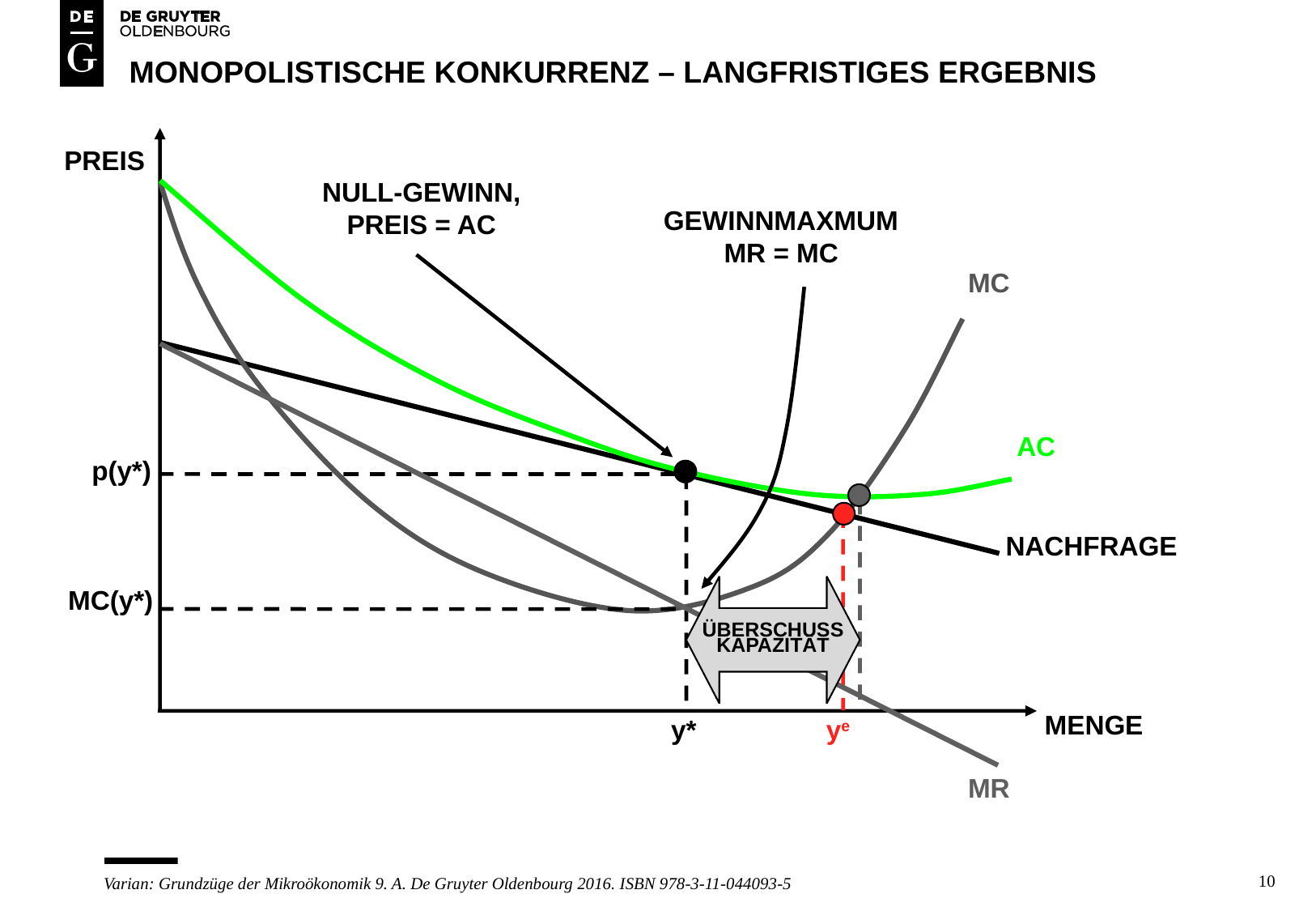

# MONOPOLISTISCHE KONKURRENZ – LANGFRISTIGES ERGEBNIS

PREIS
NULL-GEWINN,
PREIS = AC

GEWINNMAXMUM
MR = MC

MC

AC
p(y*)

NACHFRAGE
ÜBERSCHUSS
KAPAZITÄT
MC(y*)

MENGE
y*
ye

MR
10
Varian: Grundzüge der Mikroökonomik 9. A. De Gruyter Oldenbourg 2016. ISBN 978-3-11-044093-5